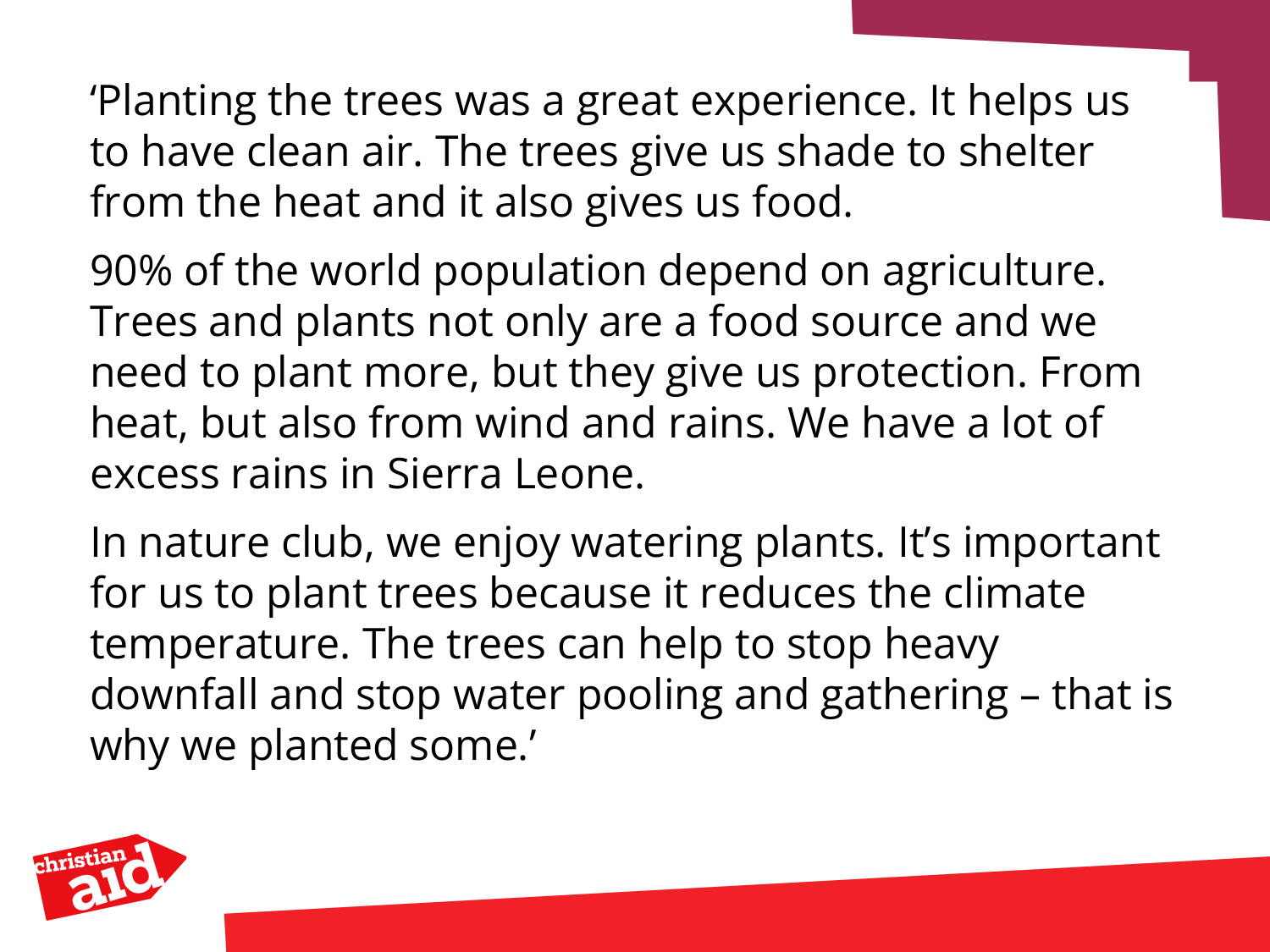

‘Planting the trees was a great experience. It helps us to have clean air. The trees give us shade to shelter from the heat and it also gives us food.
90% of the world population depend on agriculture. Trees and plants not only are a food source and we need to plant more, but they give us protection. From heat, but also from wind and rains. We have a lot of excess rains in Sierra Leone.
In nature club, we enjoy watering plants. It’s important for us to plant trees because it reduces the climate temperature. The trees can help to stop heavy downfall and stop water pooling and gathering – that is why we planted some.’